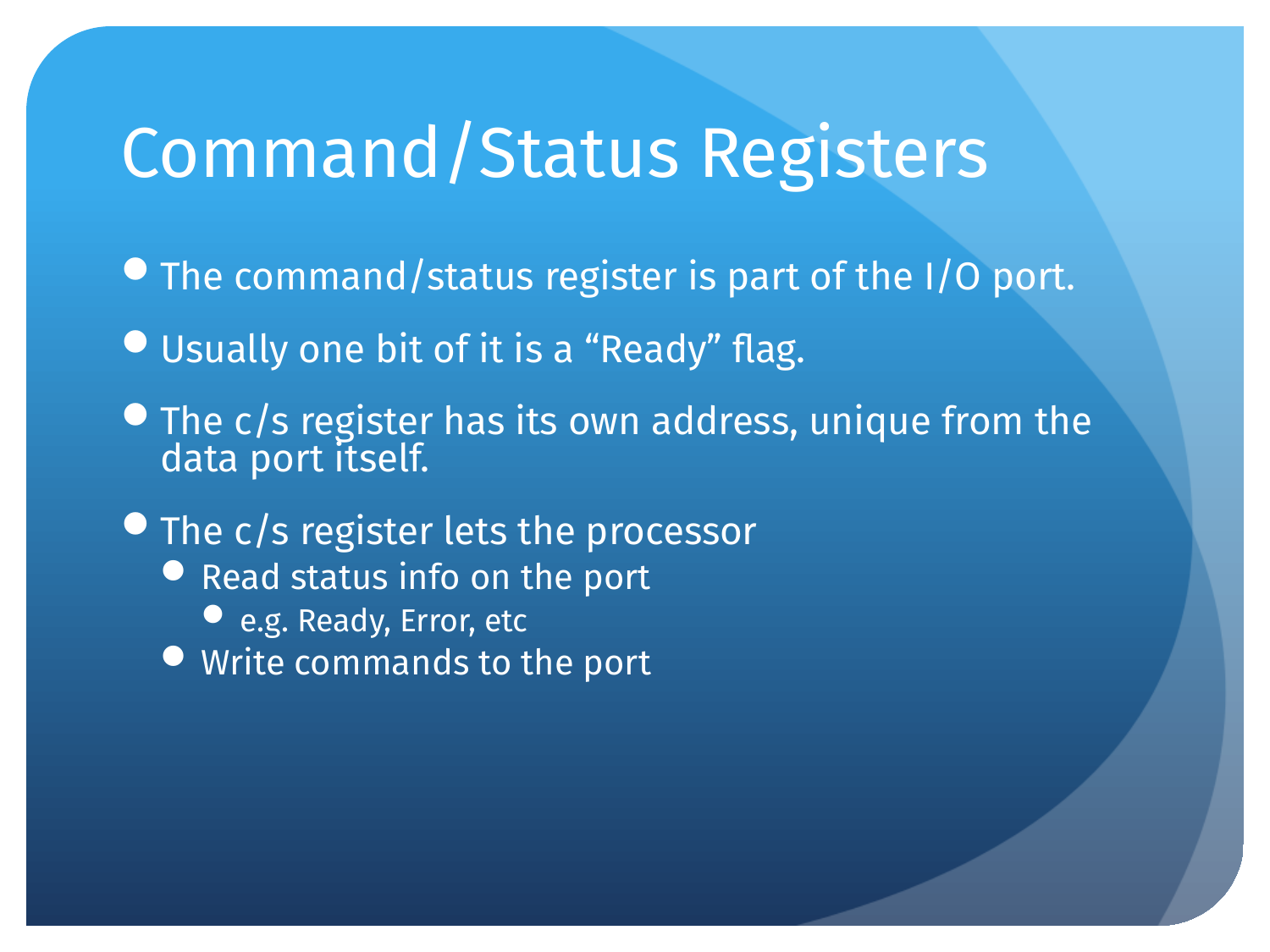

# Command/Status Registers
The command/status register is part of the I/O port.
Usually one bit of it is a “Ready” flag.
The c/s register has its own address, unique from the data port itself.
The c/s register lets the processor
Read status info on the port
e.g. Ready, Error, etc
Write commands to the port